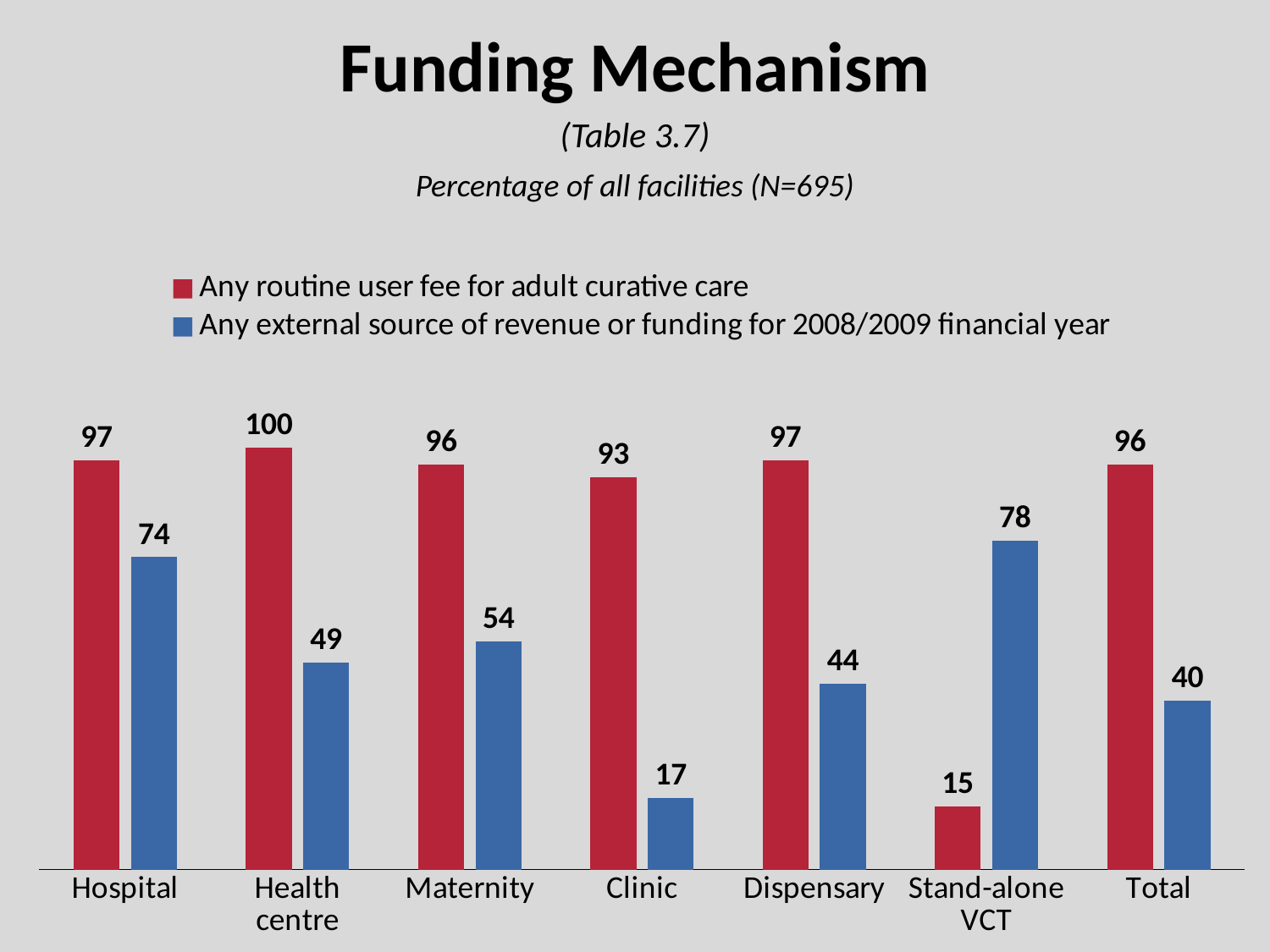

# Funding Mechanism
(Table 3.7)
Percentage of all facilities (N=695)

### Chart

| Category | Any routine user fee for adult curative care | Any external source of revenue or funding for 2008/2009 financial year |
|---|---|---|
| Hospital | 97.0 | 74.0 |
| Health centre | 100.0 | 49.0 |
| Maternity | 96.0 | 54.0 |
| Clinic | 93.0 | 17.0 |
| Dispensary | 97.0 | 44.0 |
| Stand-alone VCT | 15.0 | 78.0 |
| Total | 96.0 | 40.0 |